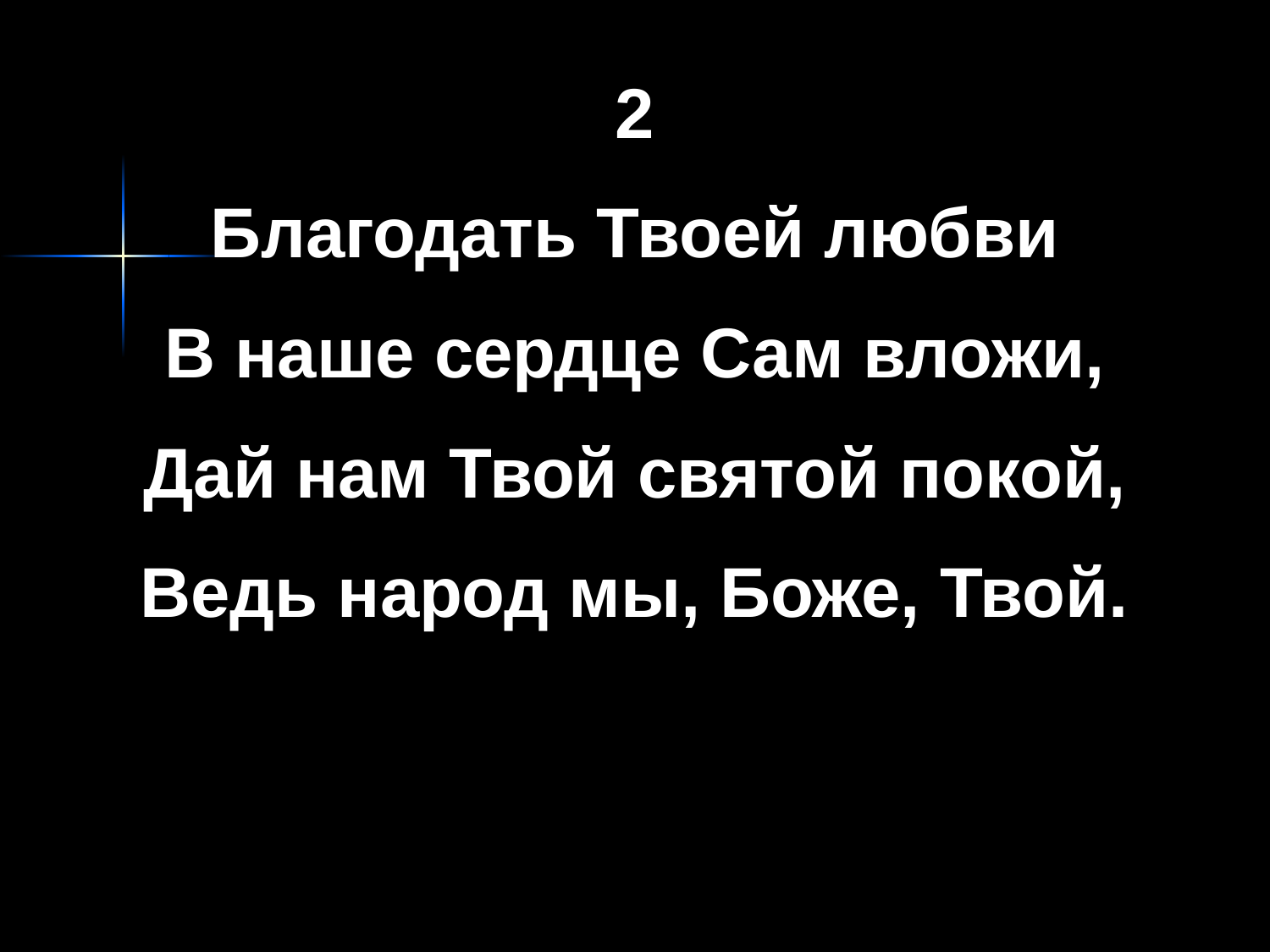

2
Благодать Твоей любви
В наше сердце Сам вложи,
Дай нам Твой святой покой,
Ведь народ мы, Боже, Твой.